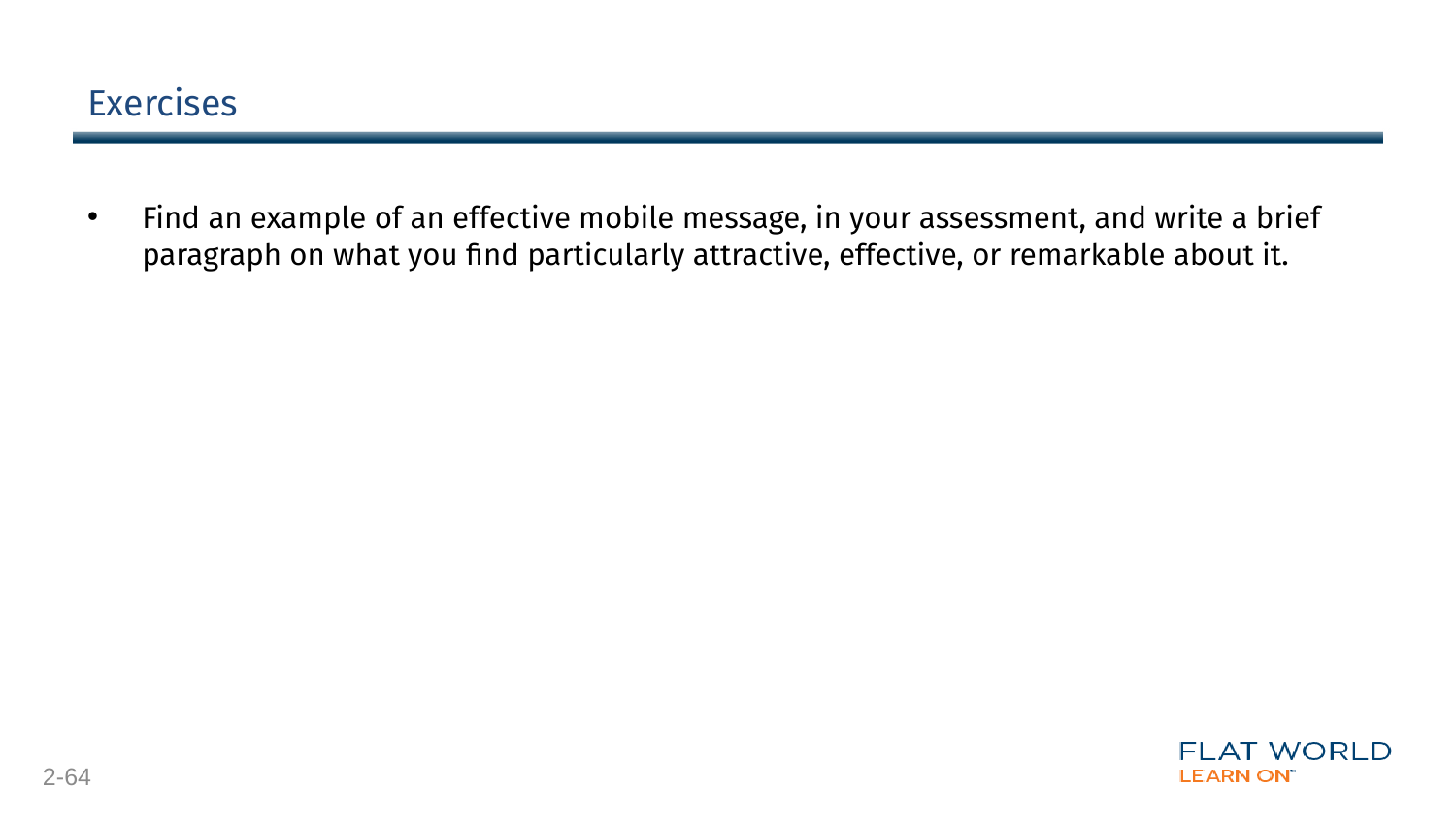

# Exercises
Find an example of an effective mobile message, in your assessment, and write a brief paragraph on what you find particularly attractive, effective, or remarkable about it.
2-64